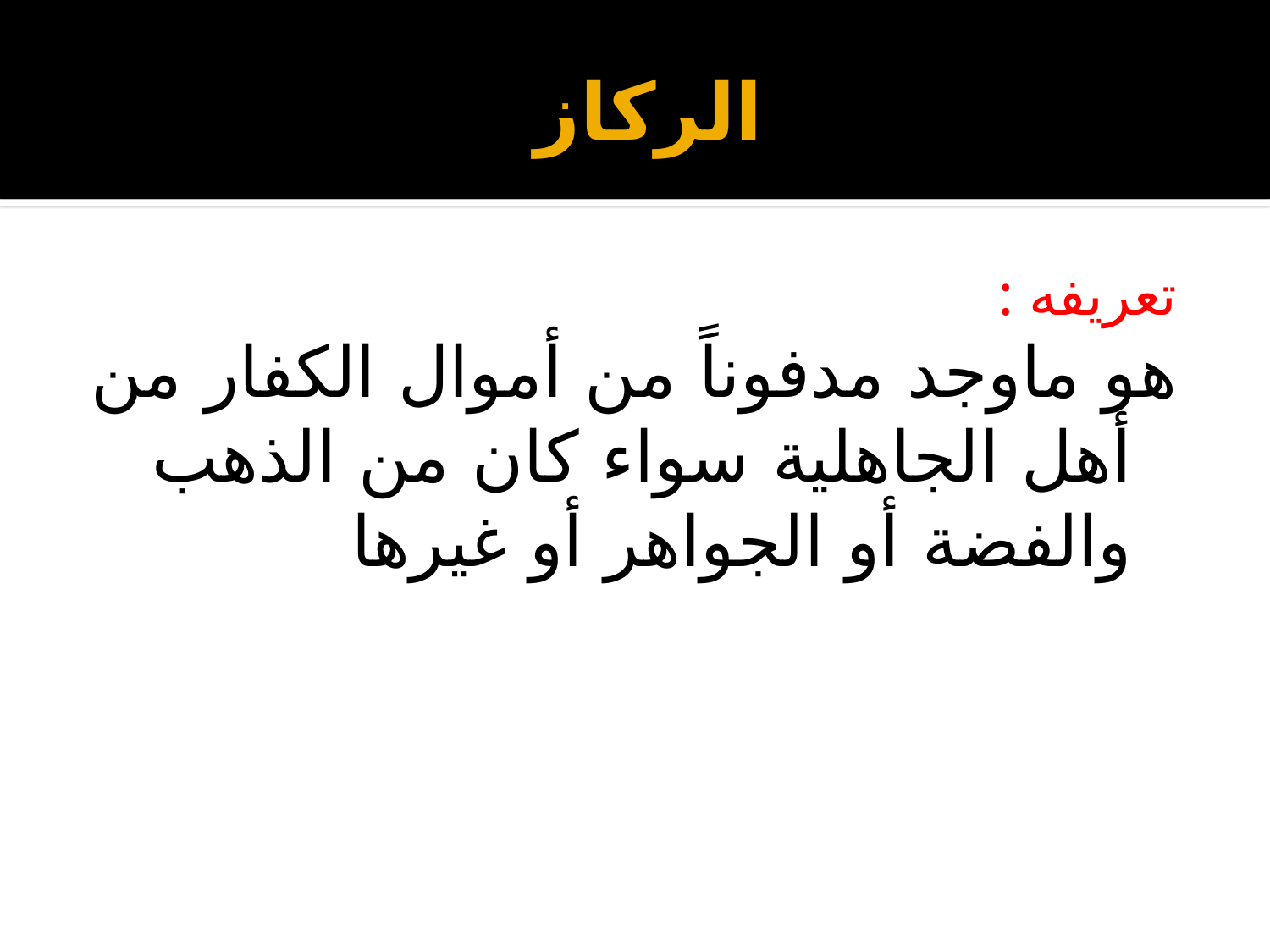

# الركاز
تعريفه :
هو ماوجد مدفوناً من أموال الكفار من أهل الجاهلية سواء كان من الذهب والفضة أو الجواهر أو غيرها